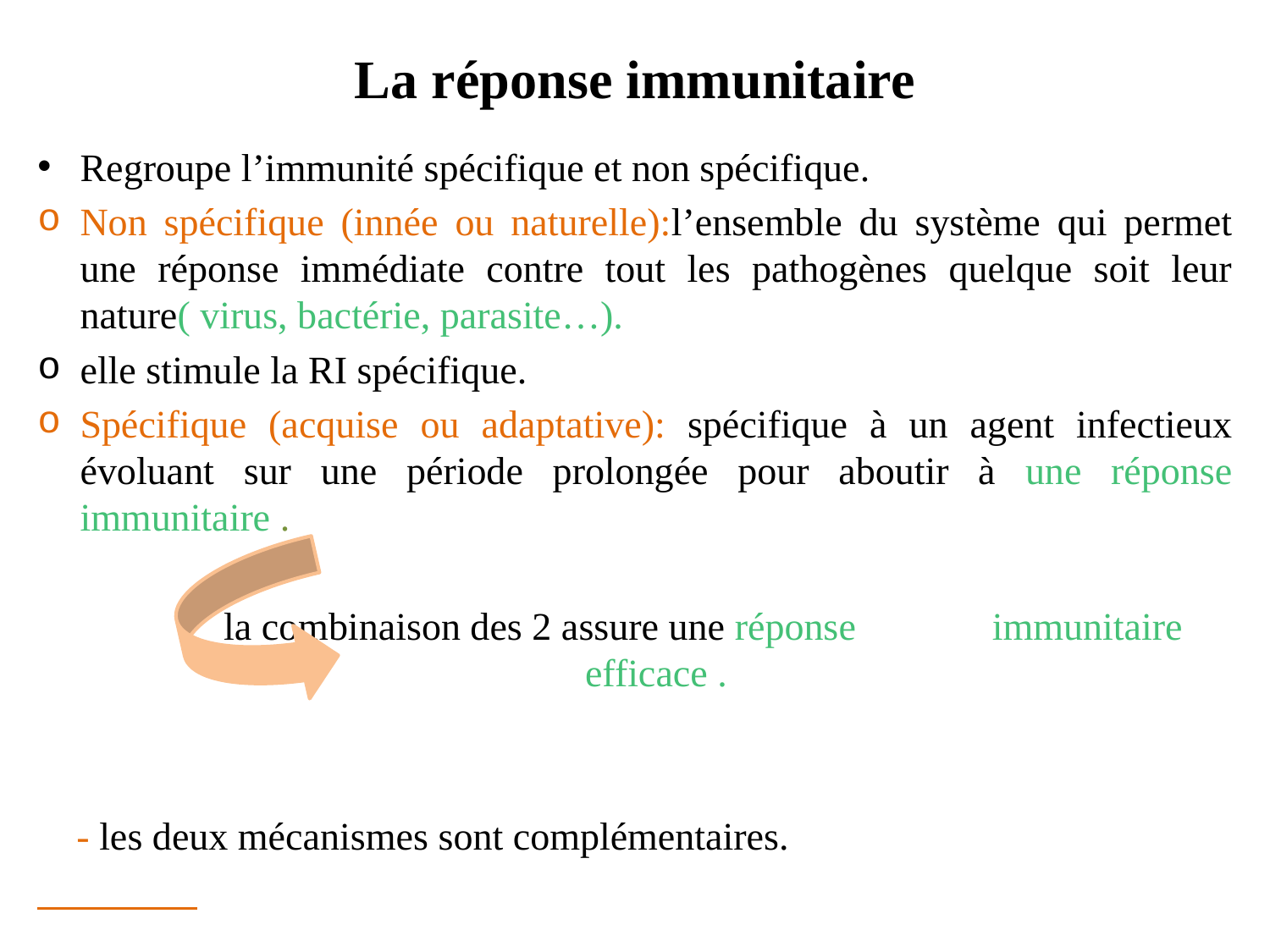

# La réponse immunitaire
Regroupe l’immunité spécifique et non spécifique.
Non spécifique (innée ou naturelle):l’ensemble du système qui permet une réponse immédiate contre tout les pathogènes quelque soit leur nature( virus, bactérie, parasite…).
elle stimule la RI spécifique.
Spécifique (acquise ou adaptative): spécifique à un agent infectieux évoluant sur une période prolongée pour aboutir à une réponse immunitaire .

              la combinaison des 2 assure une réponse              immunitaire efficace .

    - les deux mécanismes sont complémentaires.